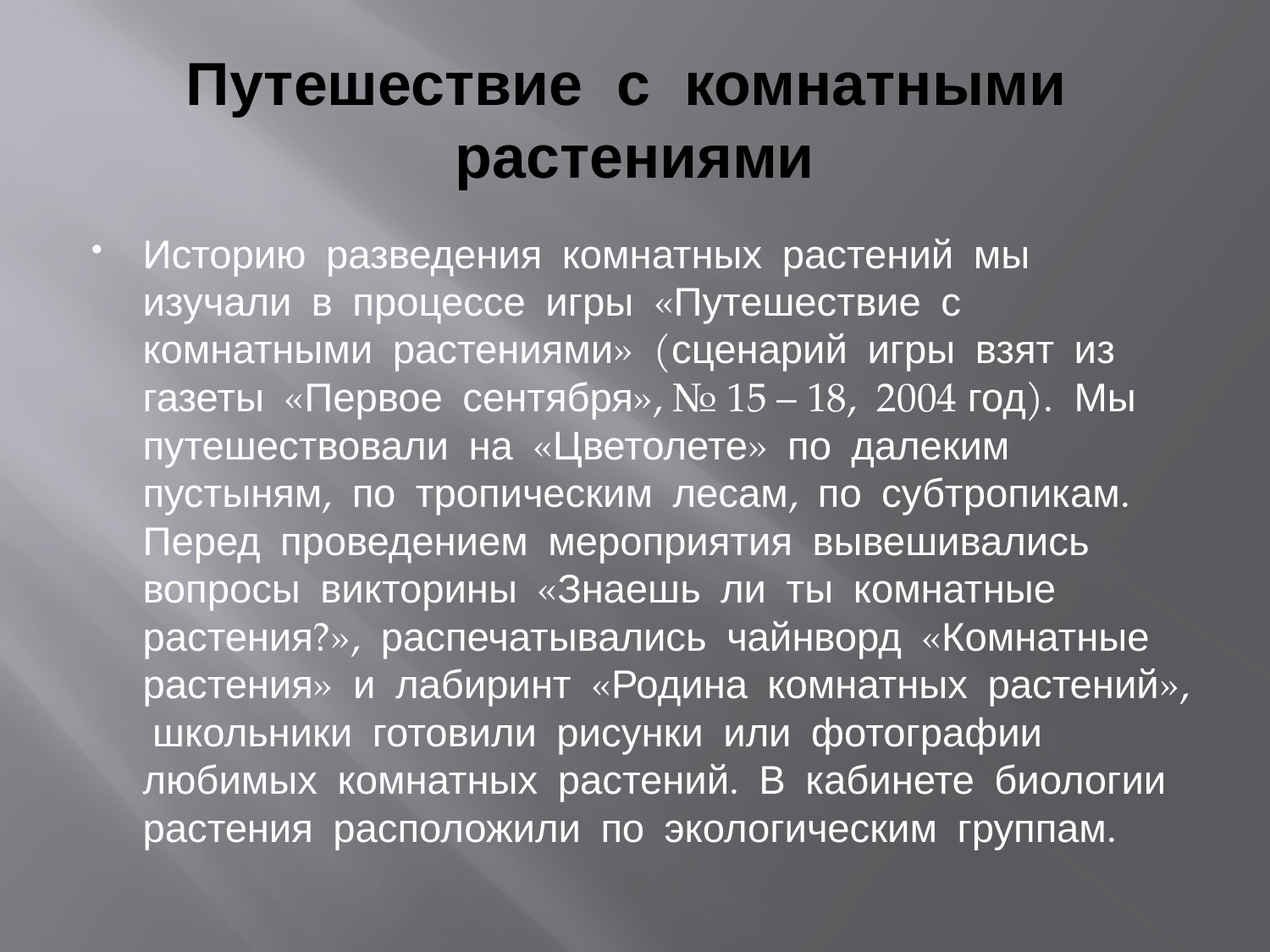

# Путешествие  с  комнатными  растениями
Историю  разведения  комнатных  растений  мы  изучали  в  процессе  игры  «Путешествие  с  комнатными  растениями»  (сценарий  игры  взят  из  газеты  «Первое  сентября», № 15 – 18,  2004 год).  Мы  путешествовали  на  «Цветолете»  по  далеким  пустыням,  по  тропическим  лесам,  по  субтропикам.  Перед  проведением  мероприятия  вывешивались  вопросы  викторины  «Знаешь  ли  ты  комнатные  растения?»,  распечатывались  чайнворд  «Комнатные  растения»  и  лабиринт  «Родина  комнатных  растений»,  школьники  готовили  рисунки  или  фотографии  любимых  комнатных  растений.  В  кабинете  биологии  растения  расположили  по  экологическим  группам.